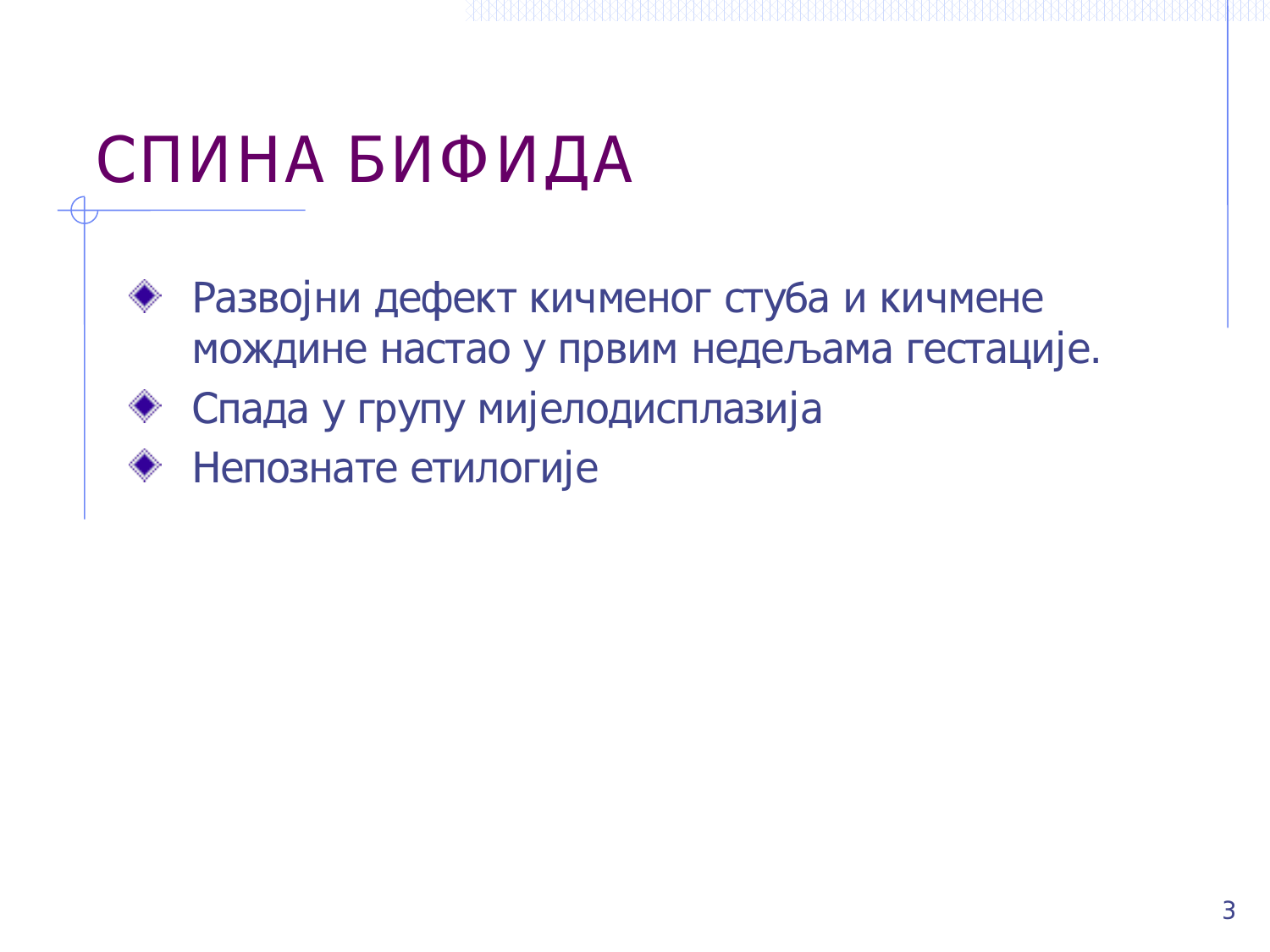

# СПИНА БИФИДА
Развојни дефект кичменог стуба и кичмене мождине настао у првим недељама гестације.
Спада у групу мијелодисплазија
Непознате етилогије

3